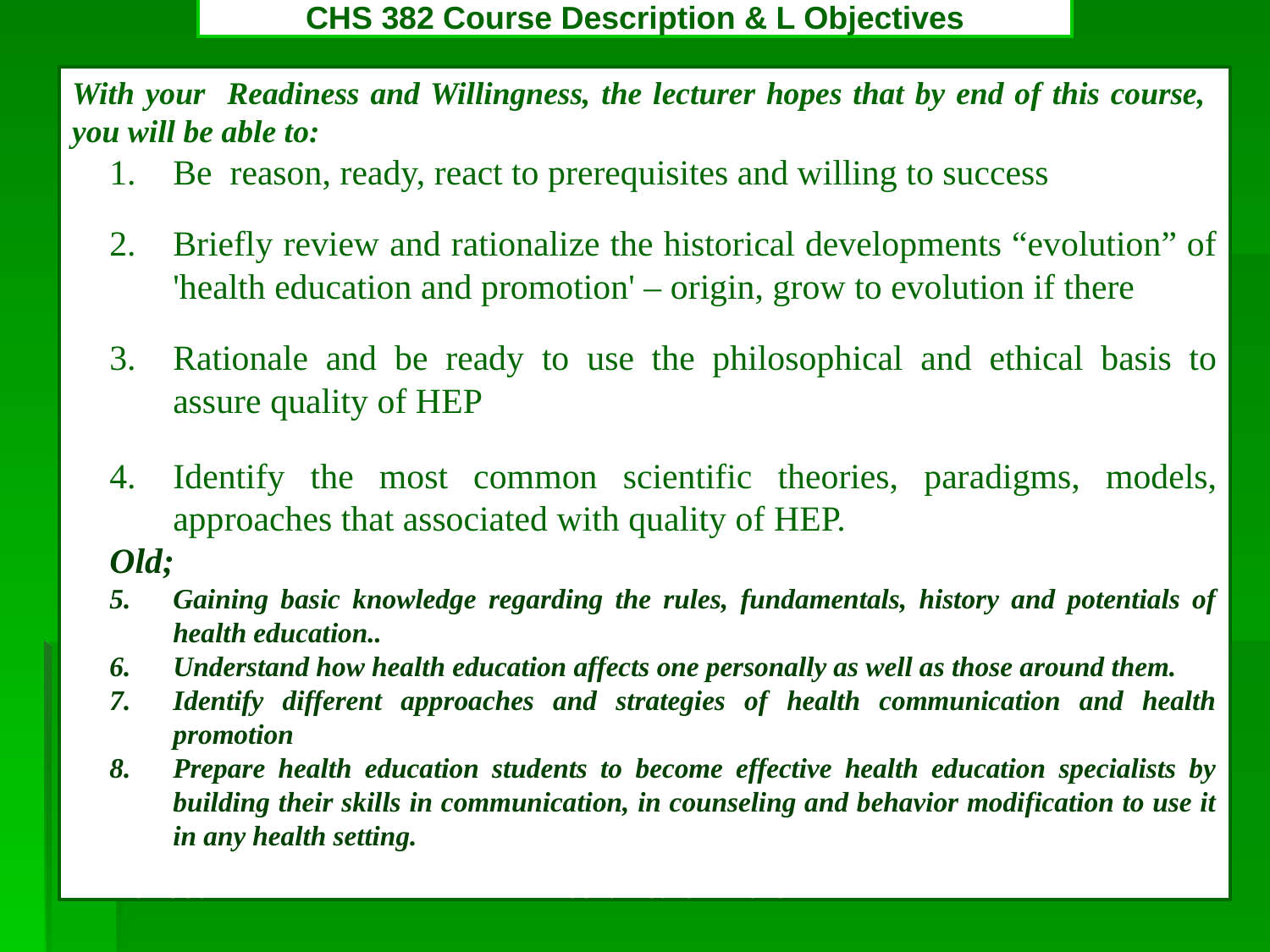

# CHS 382 Course Description & L Objectives
With your  Readiness and Willingness, the lecturer hopes that by end of this course,  you will be able to:
Be  reason, ready, react to prerequisites and willing to success

Briefly review and rationalize the historical developments “evolution” of 'health education and promotion' – origin, grow to evolution if there

Rationale and be ready to use the philosophical and ethical basis to assure quality of HEP

Identify the most common scientific theories, paradigms, models, approaches that associated with quality of HEP.
Old;
Gaining basic knowledge regarding the rules, fundamentals, history and potentials of health education..
Understand how health education affects one personally as well as those around them.
Identify different approaches and strategies of health communication and health promotion
Prepare health education students to become effective health education specialists by building their skills in communication, in counseling and behavior modification to use it in any health setting.

CHS382
Johali1stFUHE2016
7